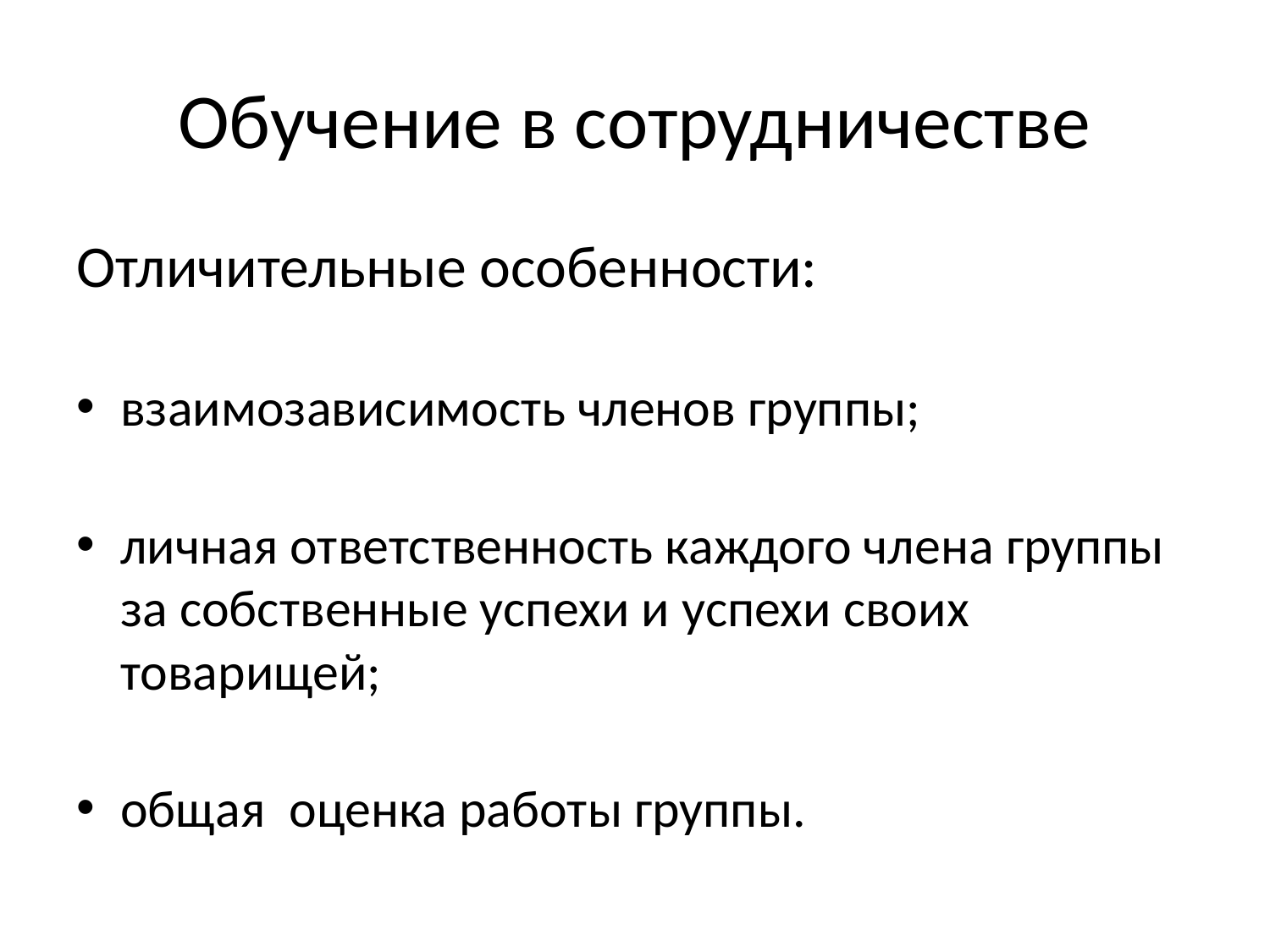

# Обучение в сотрудничестве
Отличительные особенности:

взаимозависимость членов группы;

личная ответственность каждого члена группы за собственные успехи и успехи своих товарищей;

общая  оценка работы группы.